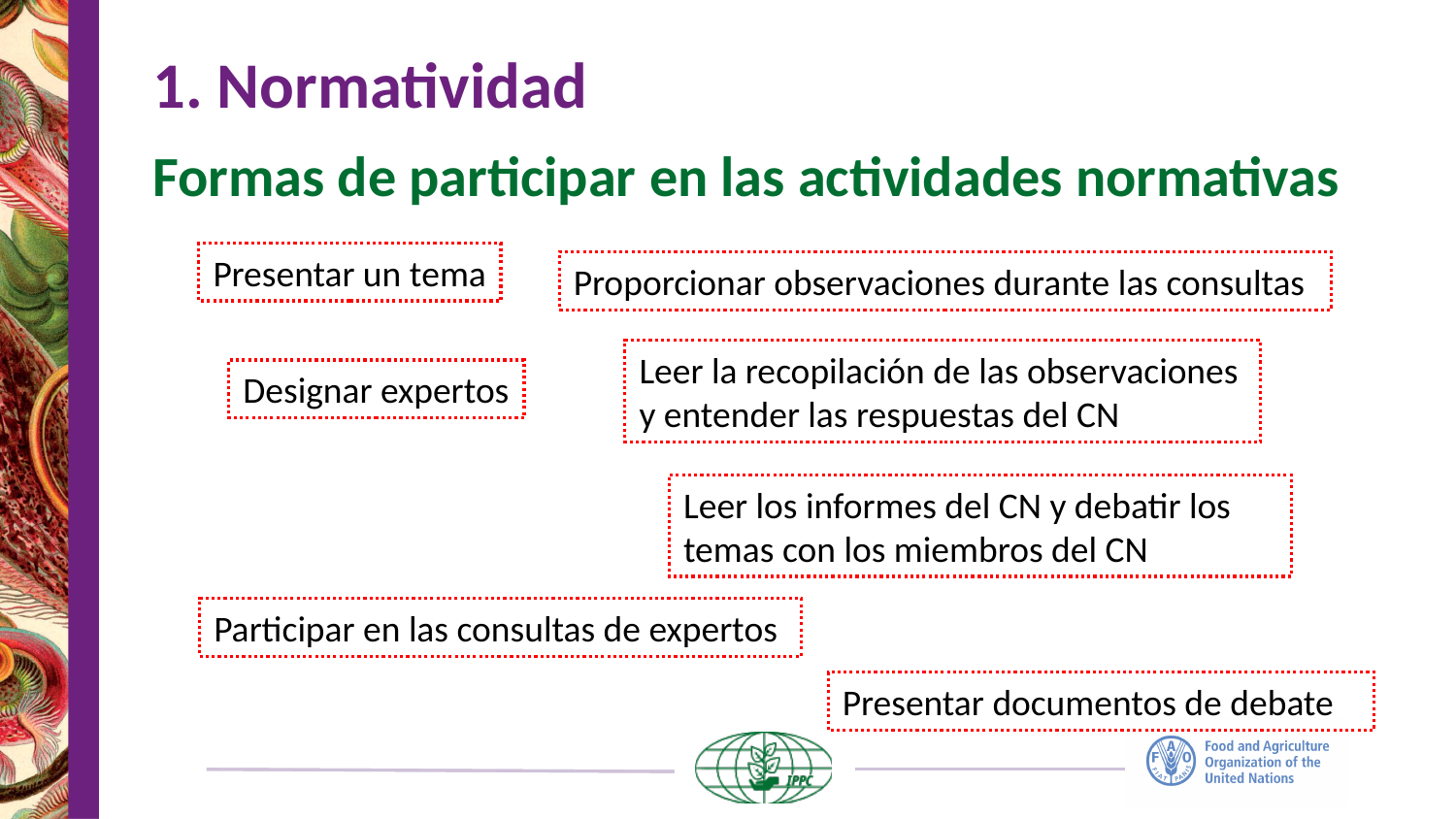

# 1. Normatividad
Formas de participar en las actividades normativas
Presentar un tema
Proporcionar observaciones durante las consultas
Leer la recopilación de las observaciones y entender las respuestas del CN
Designar expertos
Leer los informes del CN y debatir los temas con los miembros del CN
Participar en las consultas de expertos
Presentar documentos de debate